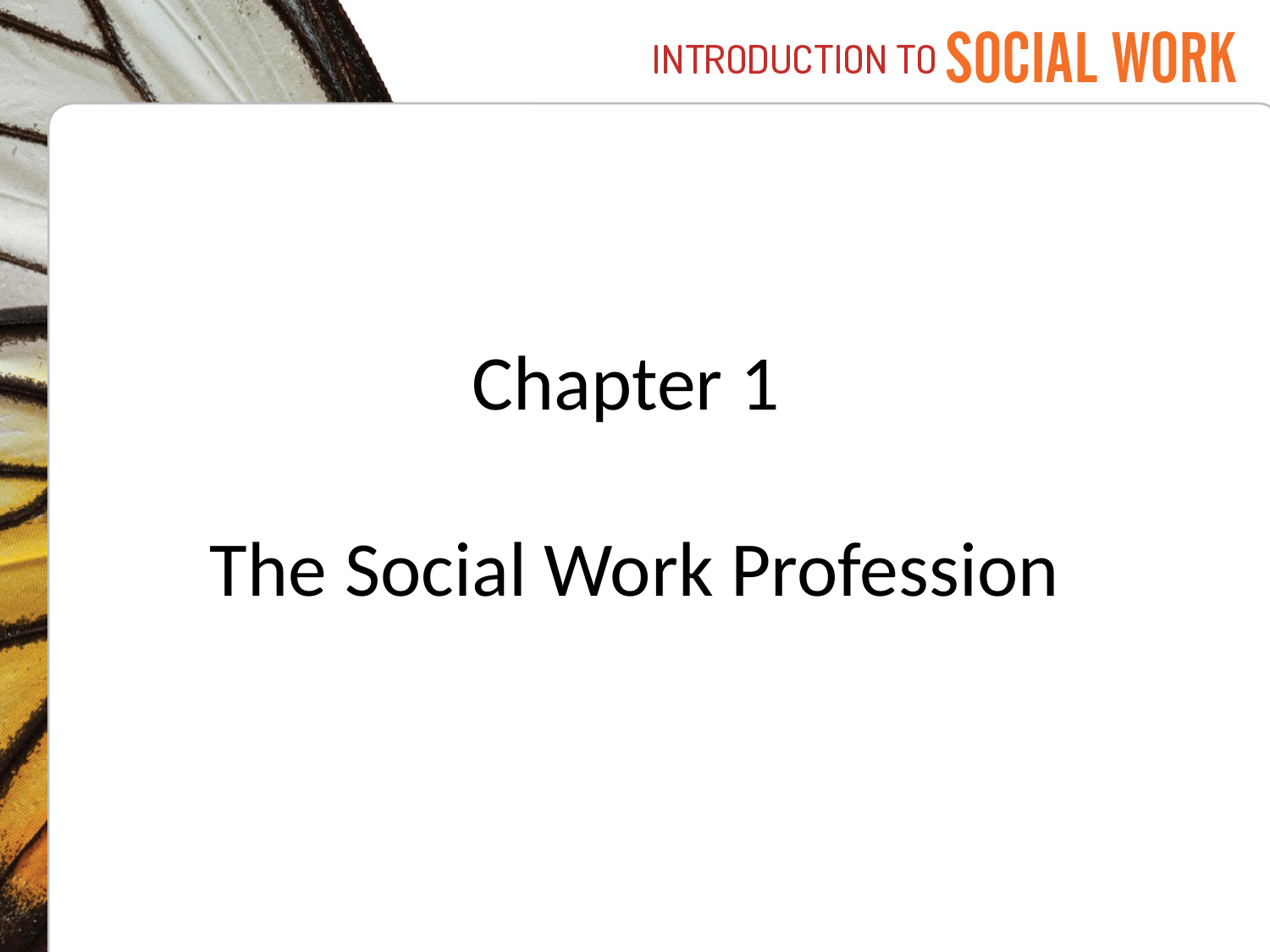

# Chapter 1 The Social Work Profession